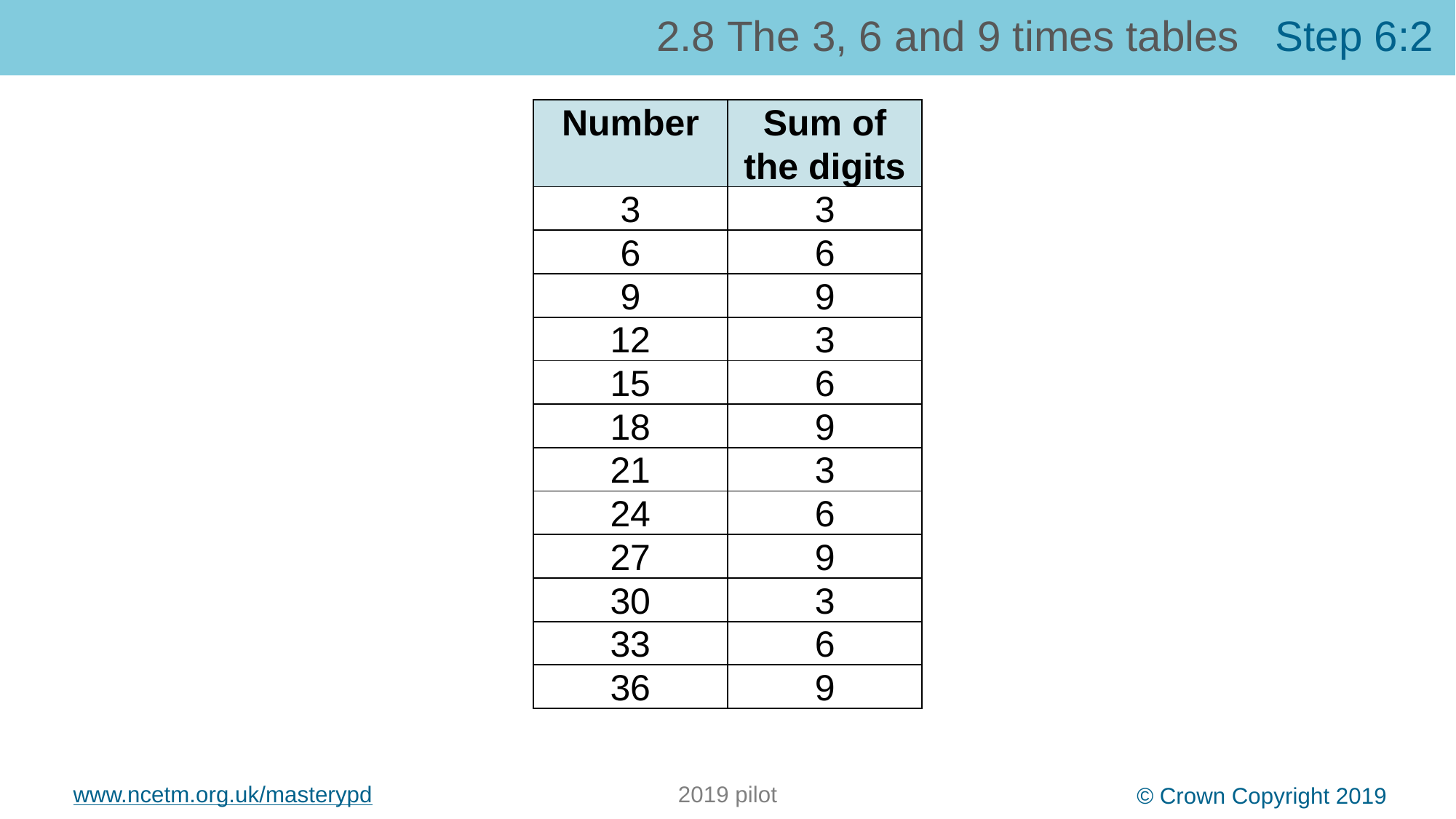

2.8 The 3, 6 and 9 times tables   Step 6:2
| Number | Sum of the digits |
| --- | --- |
| 3 | 3 |
| 6 | 6 |
| 9 | 9 |
| 12 | 3 |
| 15 | 6 |
| 18 | 9 |
| 21 | 3 |
| 24 | 6 |
| 27 | 9 |
| 30 | 3 |
| 33 | 6 |
| 36 | 9 |